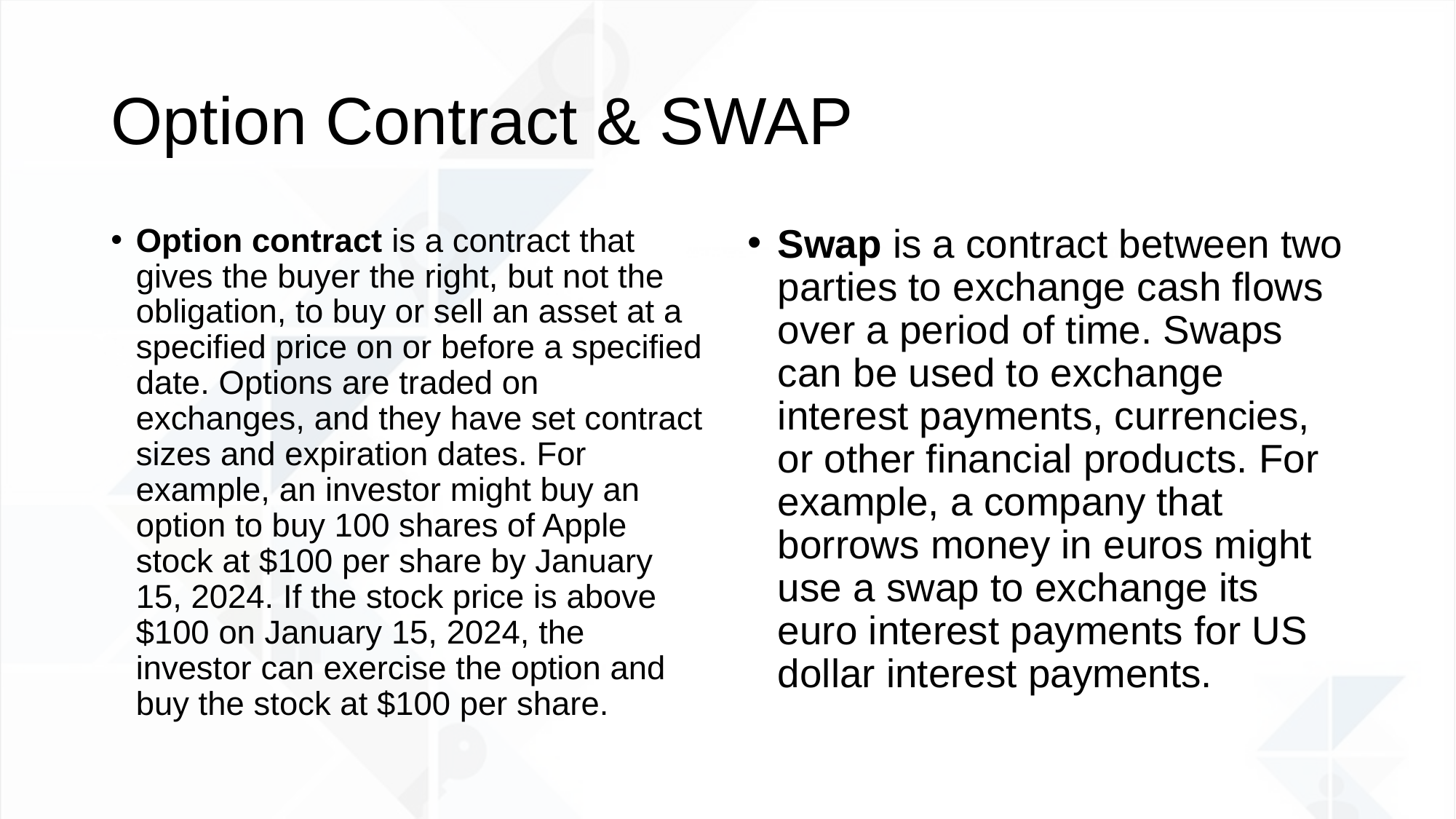

# Option Contract & SWAP
Option contract is a contract that gives the buyer the right, but not the obligation, to buy or sell an asset at a specified price on or before a specified date. Options are traded on exchanges, and they have set contract sizes and expiration dates. For example, an investor might buy an option to buy 100 shares of Apple stock at $100 per share by January 15, 2024. If the stock price is above $100 on January 15, 2024, the investor can exercise the option and buy the stock at $100 per share.

Swap is a contract between two parties to exchange cash flows over a period of time. Swaps can be used to exchange interest payments, currencies, or other financial products. For example, a company that borrows money in euros might use a swap to exchange its euro interest payments for US dollar interest payments.